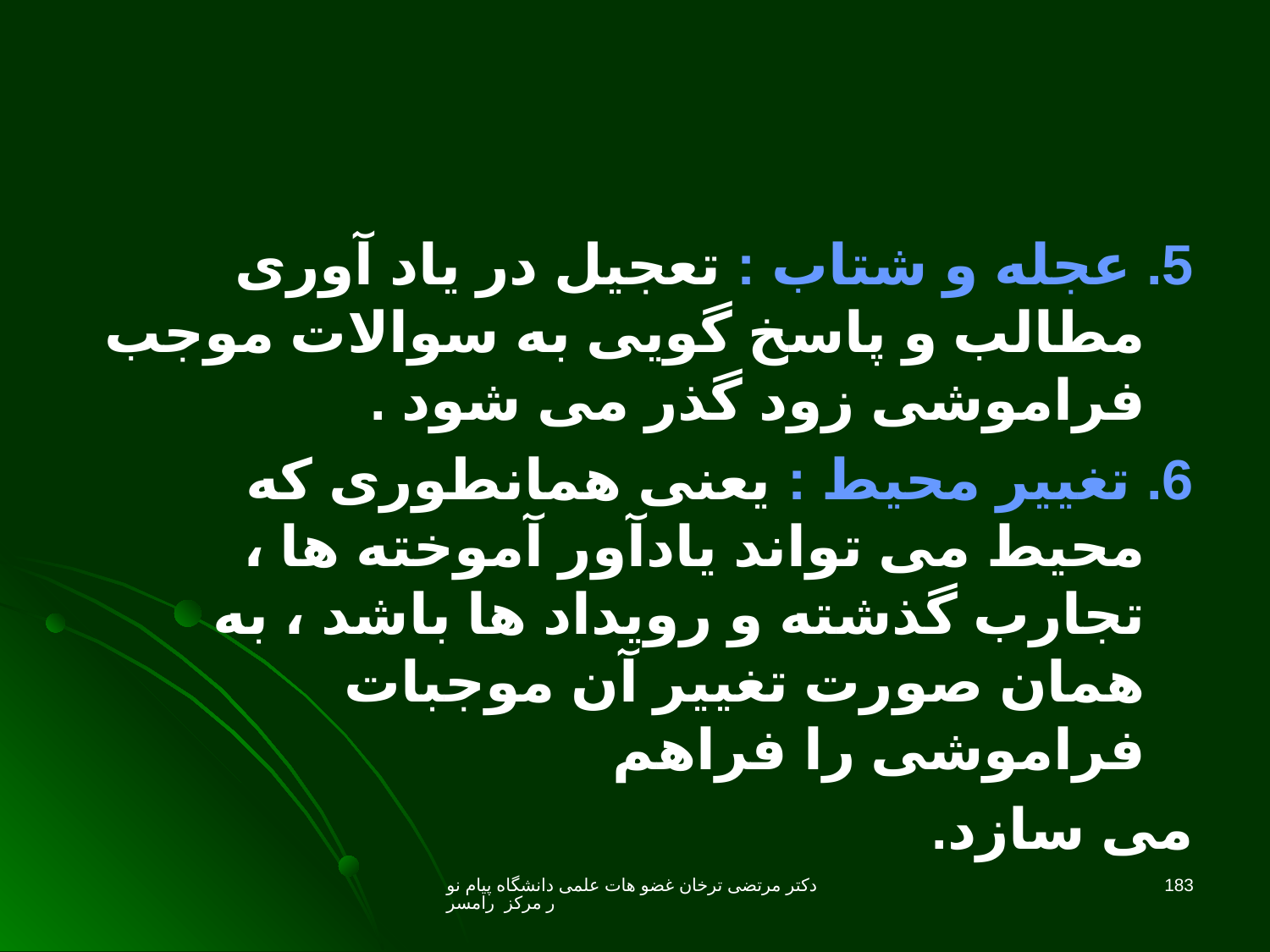

5. عجله و شتاب : تعجیل در یاد آوری مطالب و پاسخ گویی به سوالات موجب فراموشی زود گذر می شود .
6. تغییر محیط : یعنی همانطوری که محیط می تواند یادآور آموخته ها ، تجارب گذشته و رویداد ها باشد ، به همان صورت تغییر آن موجبات فراموشی را فراهم
می سازد.
دکتر مرتضی ترخان غضو هات علمی دانشگاه پیام نور مرکز رامسر
183